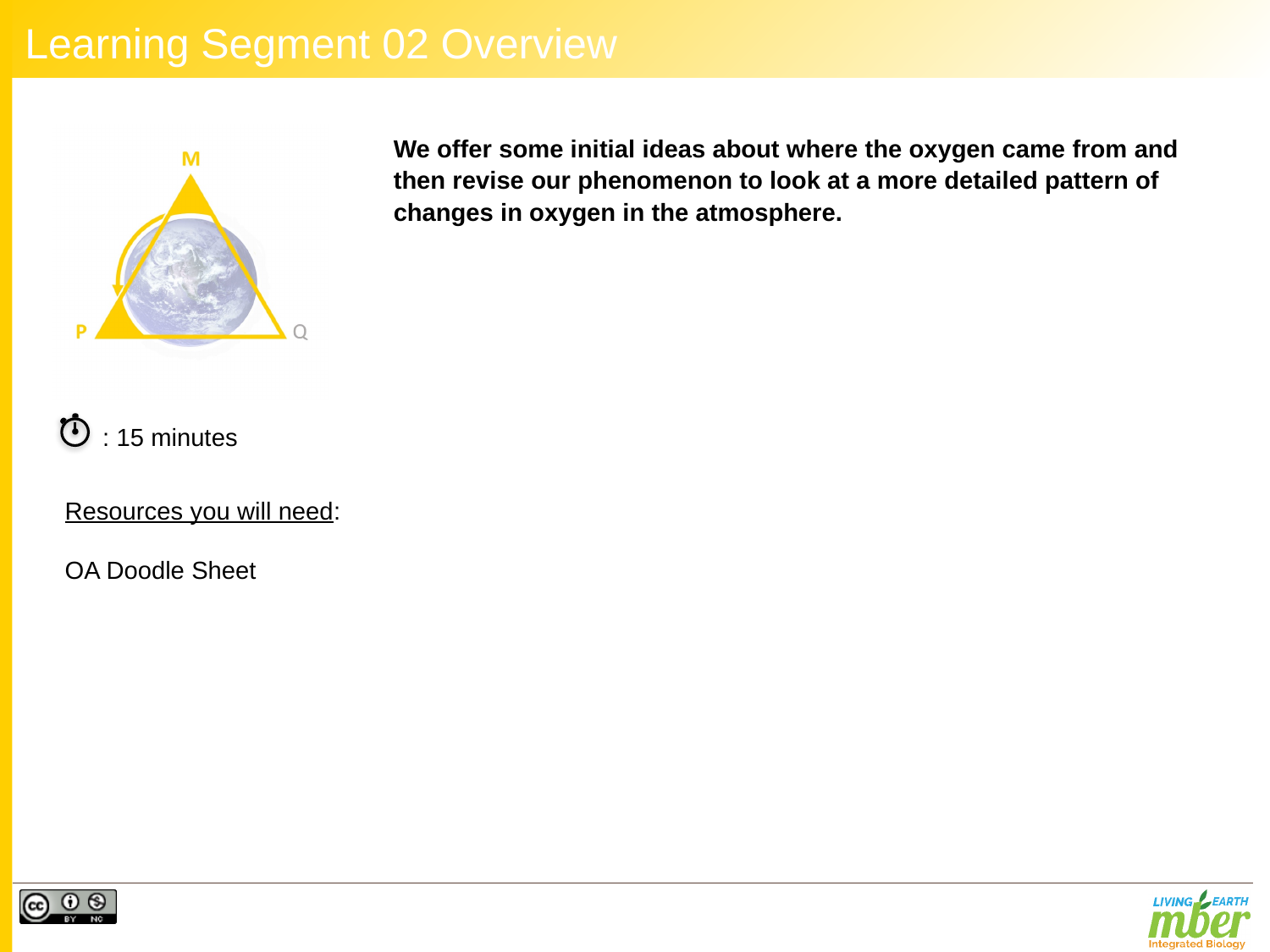

# Learning Segment 02 Overview
We offer some initial ideas about where the oxygen came from and then revise our phenomenon to look at a more detailed pattern of changes in oxygen in the atmosphere.

: 15 minutes

Resources you will need:

OA Doodle Sheet